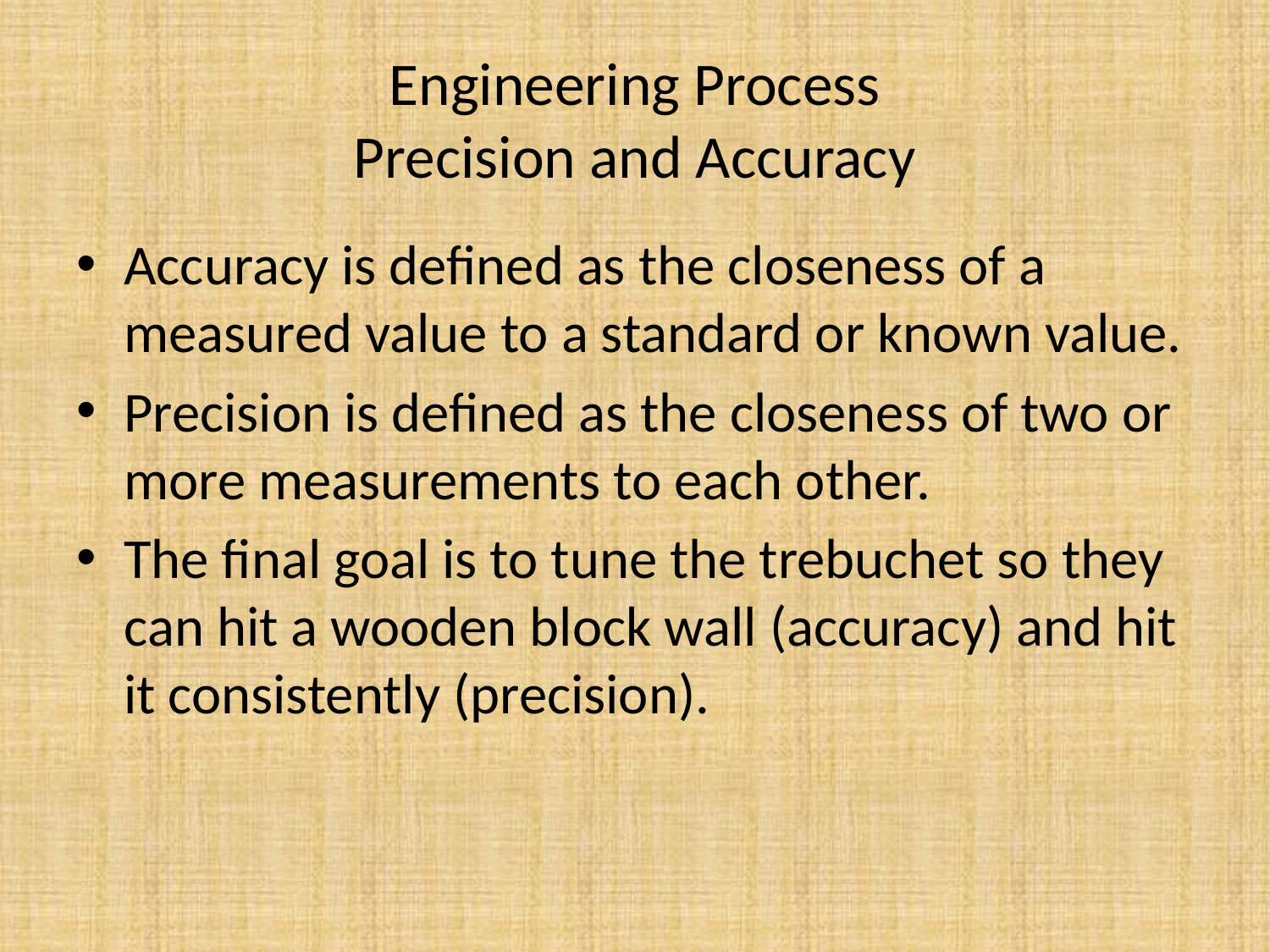

# Engineering Process Precision and Accuracy
Accuracy is defined as the closeness of a measured value to a standard or known value.
Precision is defined as the closeness of two or more measurements to each other.
The final goal is to tune the trebuchet so they can hit a wooden block wall (accuracy) and hit it consistently (precision).